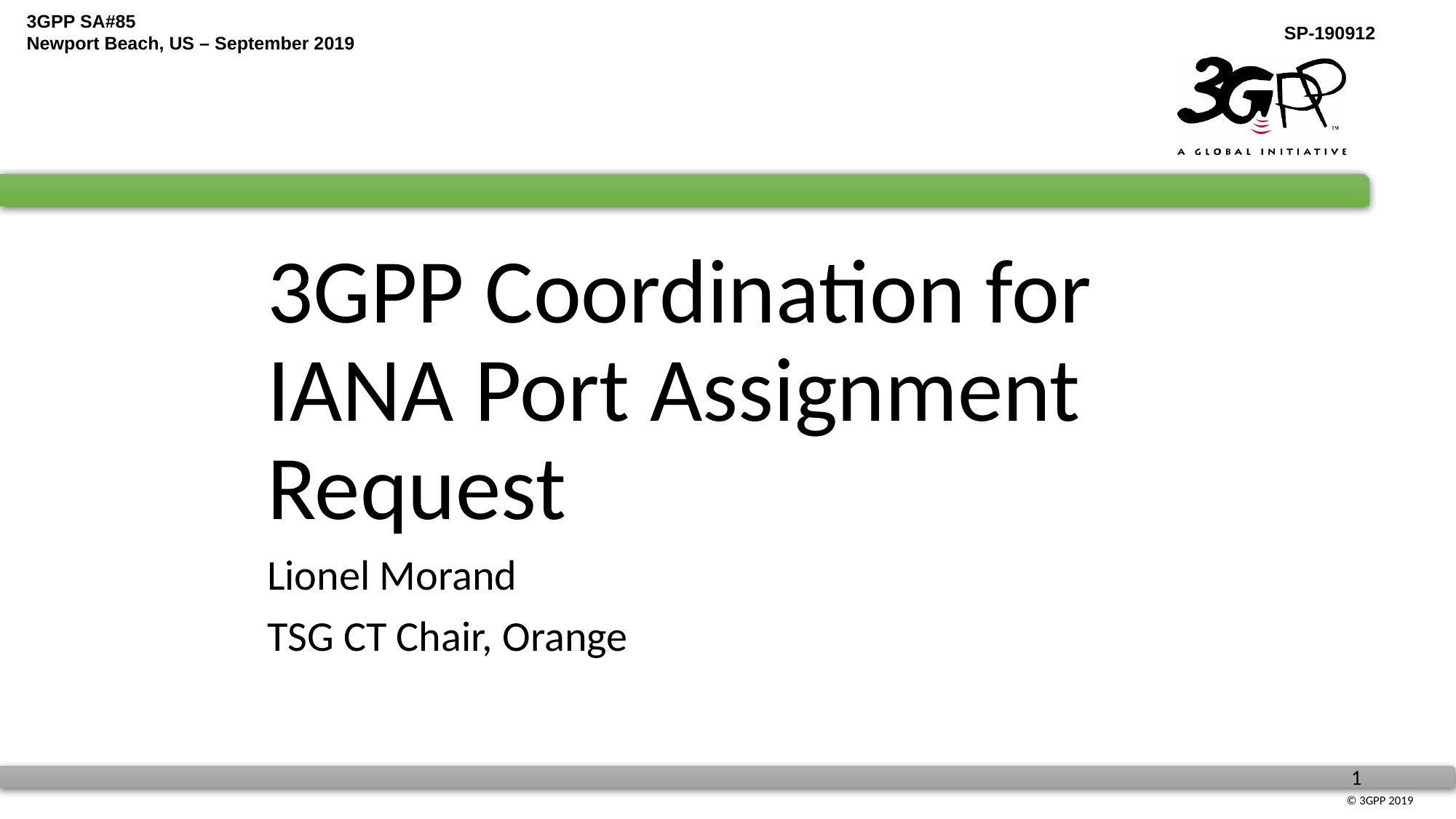

# 3GPP Coordination for IANA Port Assignment Request
Lionel Morand
TSG CT Chair, Orange